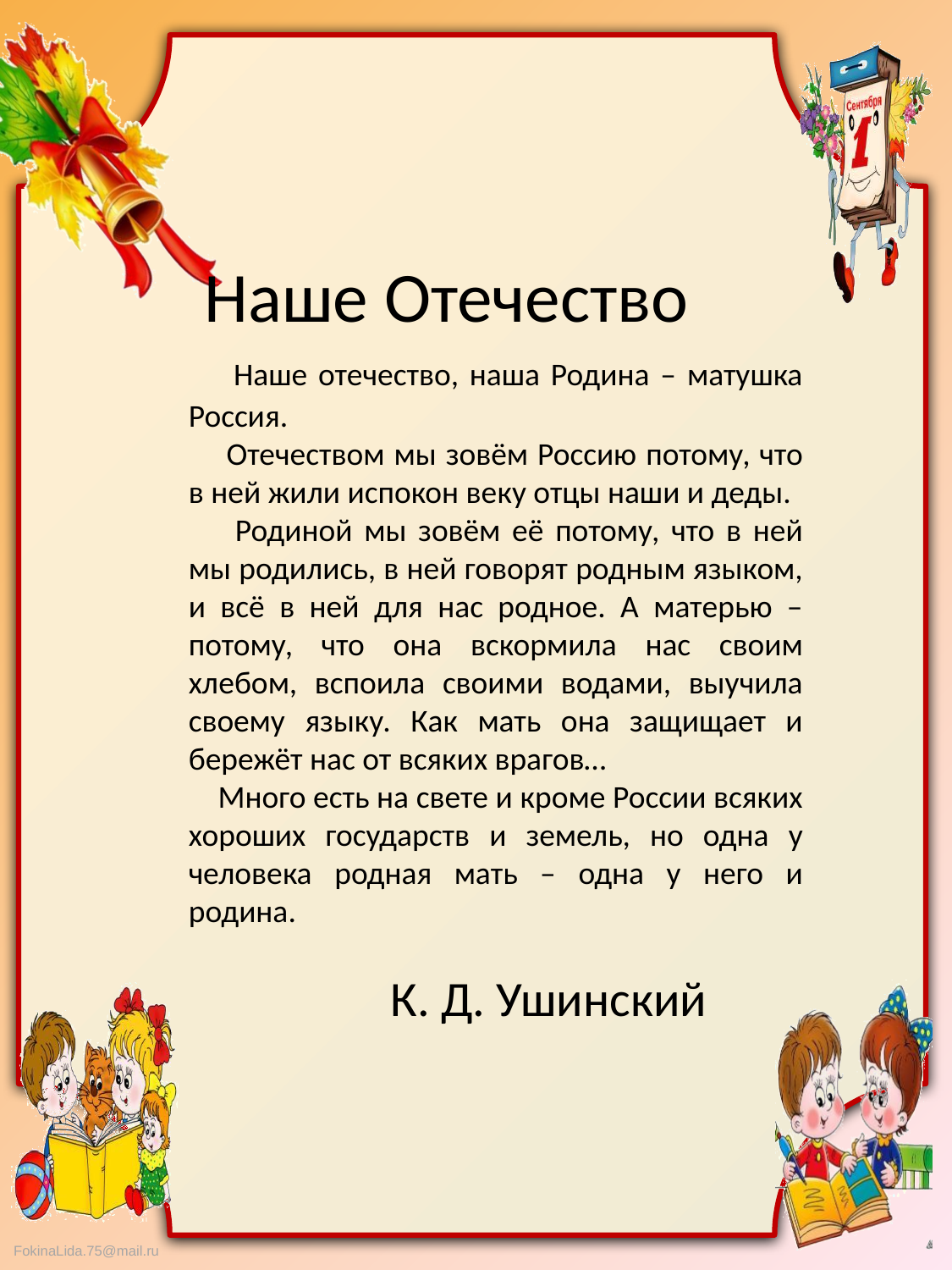

Наше Отечество
   Наше отечество, наша Родина – матушка Россия.
    Отечеством мы зовём Россию потому, что в ней жили испокон веку отцы наши и деды.
    Родиной мы зовём её потому, что в ней мы родились, в ней говорят родным языком, и всё в ней для нас родное. А матерью – потому, что она вскормила нас своим хлебом, вспоила своими водами, выучила своему языку. Как мать она защищает и бережёт нас от всяких врагов…
    Много есть на свете и кроме России всяких хороших государств и земель, но одна у человека родная мать – одна у него и родина.

                  К. Д. Ушинский